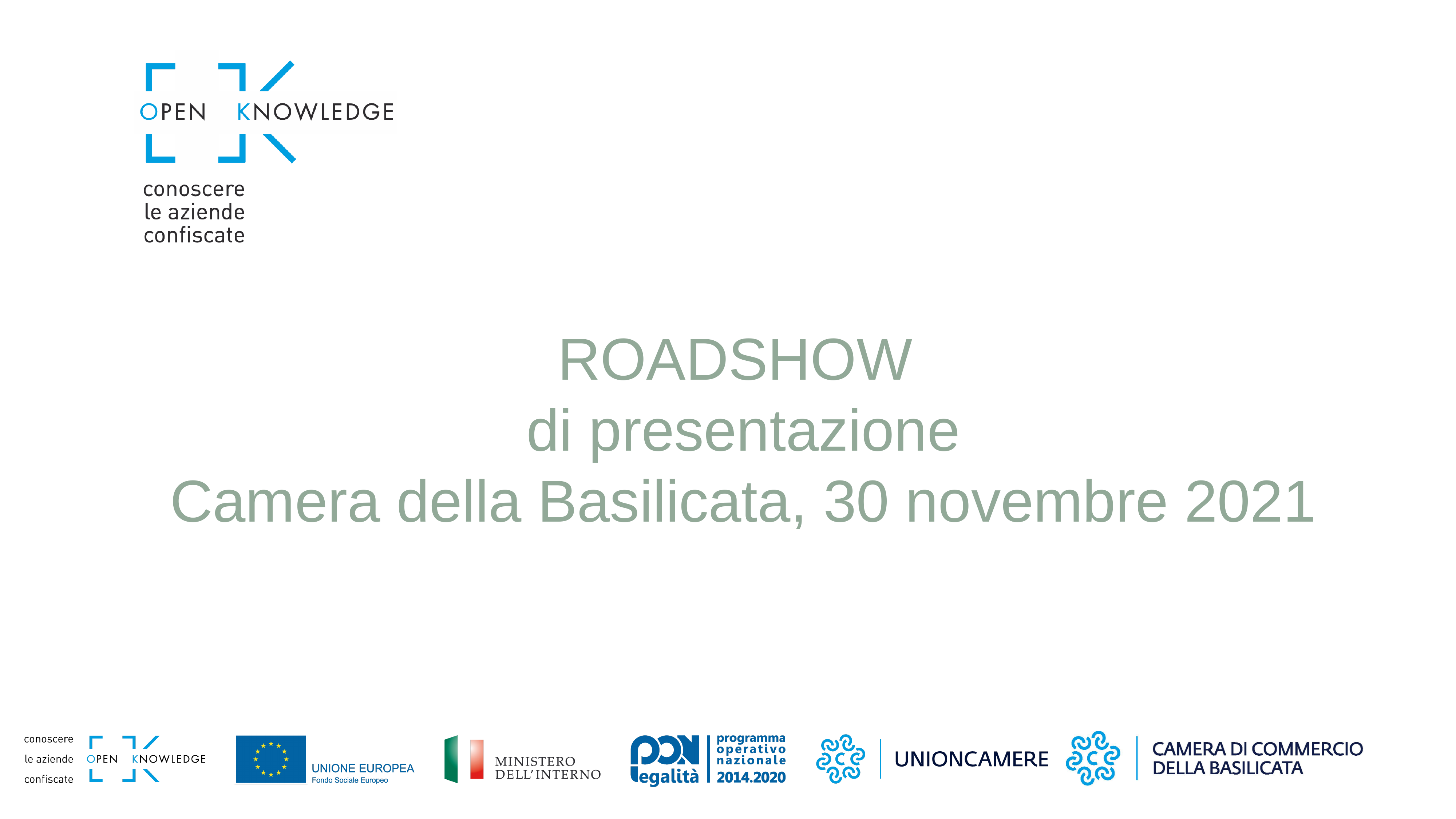

ROADSHOW
di presentazione
Camera della Basilicata, 30 novembre 2021